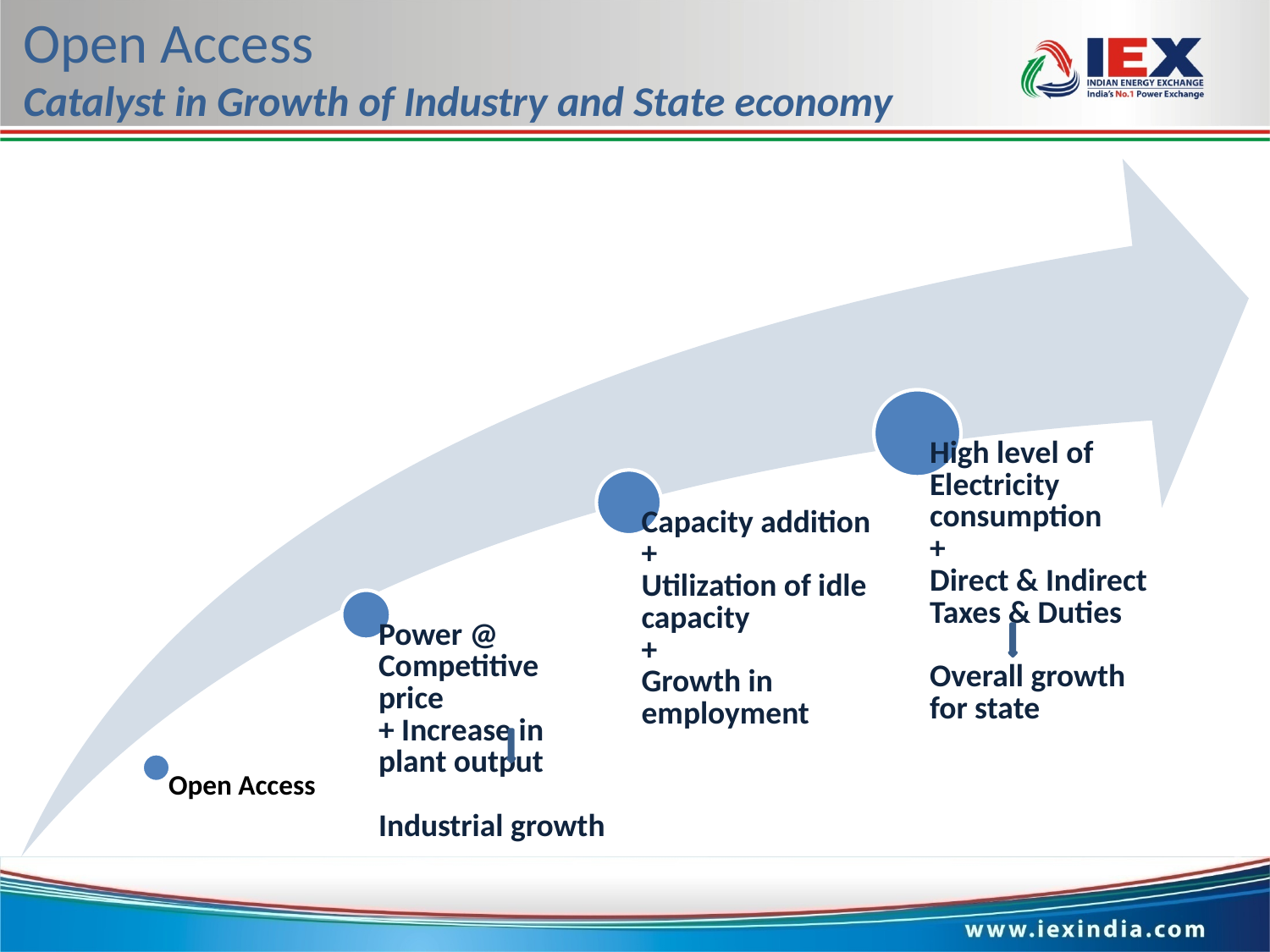

# Open Access Catalyst in Growth of Industry and State economy
Open Access
Power @ Competitive price
+ Increase in plant output
Industrial growth
Capacity addition
+
Utilization of idle capacity
+
Growth in employment
High level of Electricity consumption
+
Direct & Indirect Taxes & Duties
Overall growth for state